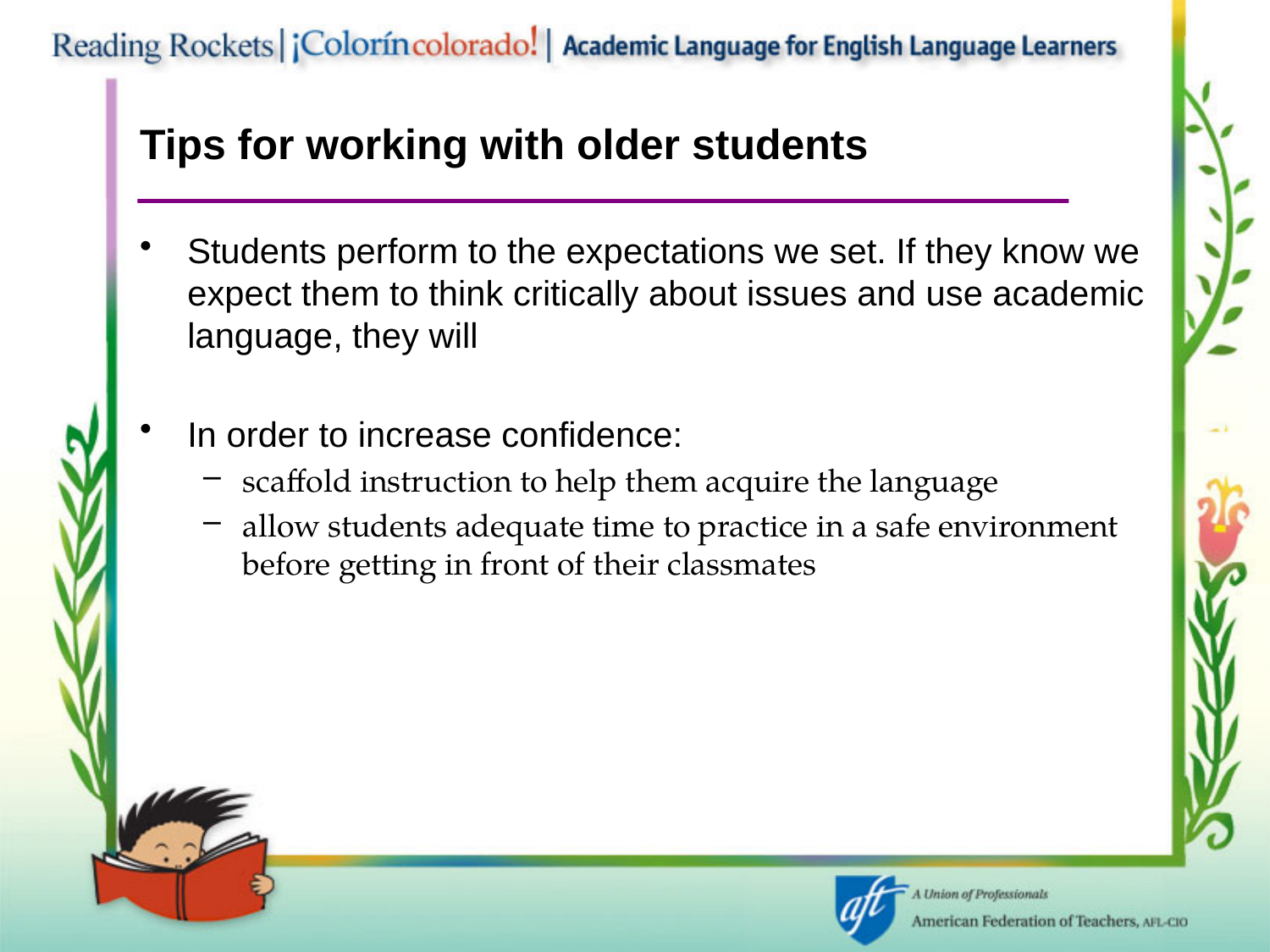

# Tips for working with older students
Students perform to the expectations we set. If they know we expect them to think critically about issues and use academic language, they will

In order to increase confidence:
scaffold instruction to help them acquire the language
allow students adequate time to practice in a safe environment before getting in front of their classmates